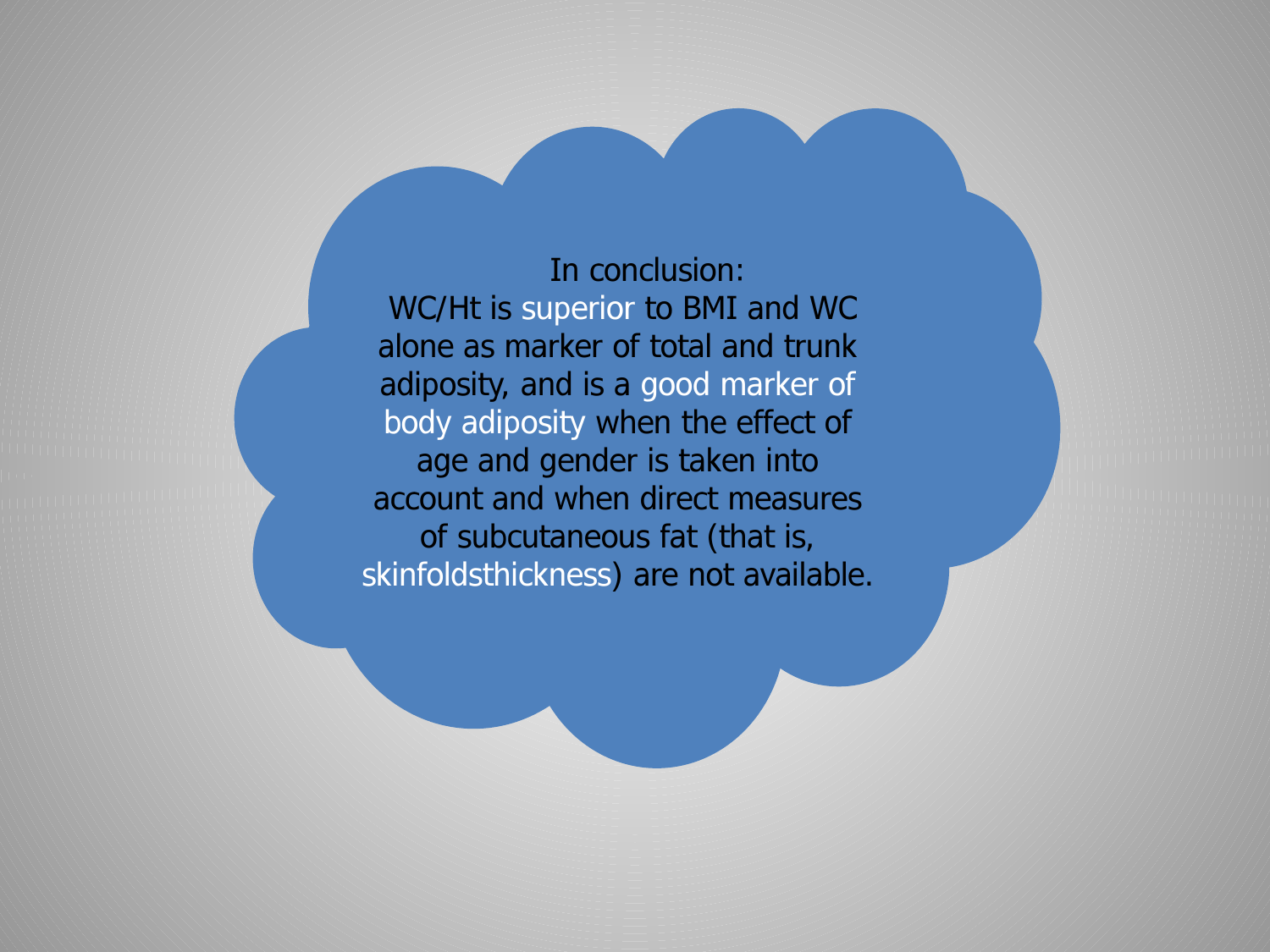

In conclusion:
 WC/Ht is superior to BMI and WC alone as marker of total and trunk adiposity, and is a good marker of body adiposity when the effect of age and gender is taken into account and when direct measures of subcutaneous fat (that is, skinfoldsthickness) are not available.